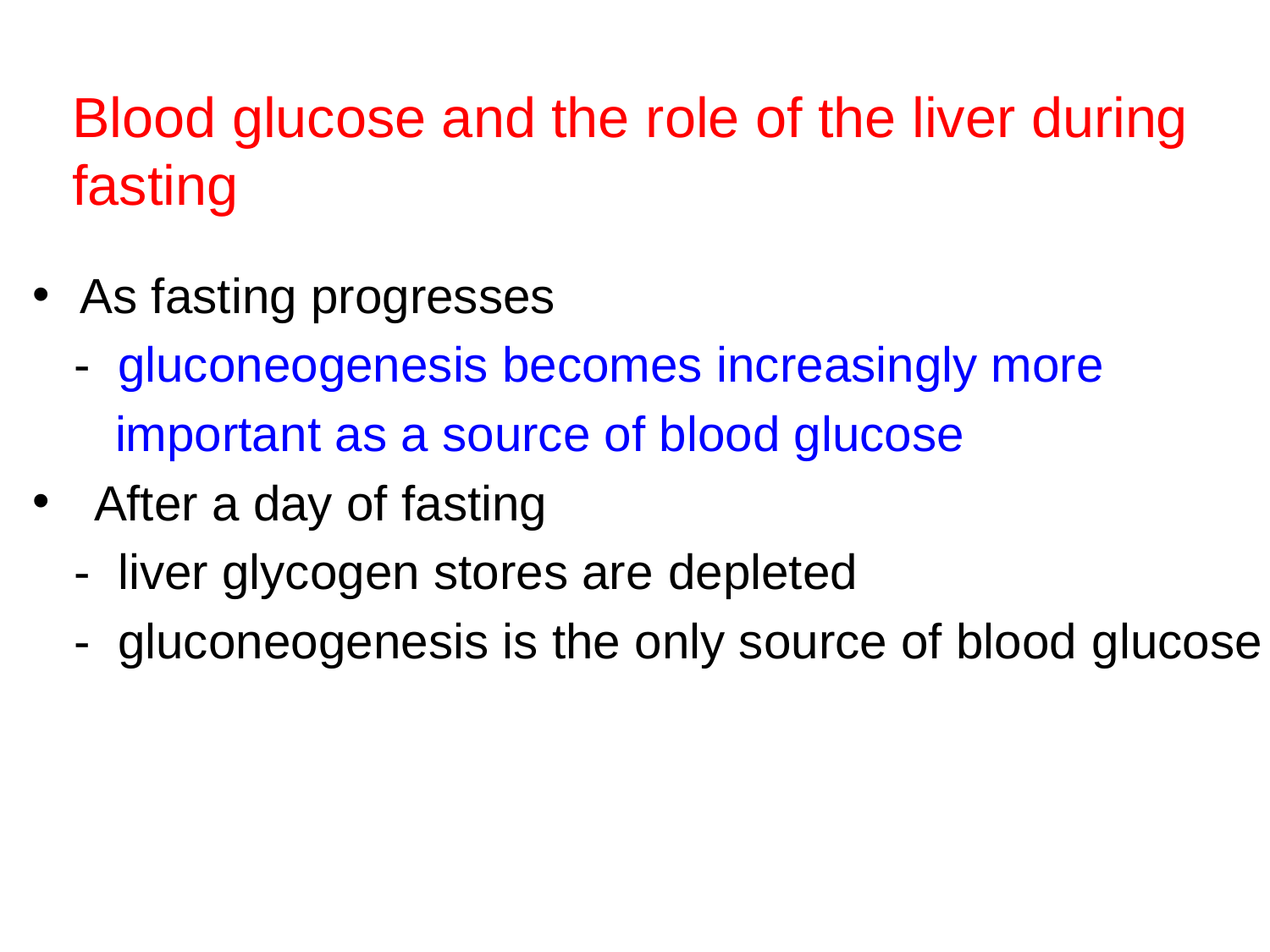

# Blood glucose and the role of the liver during fasting
As fasting progresses
   -  gluconeogenesis becomes increasingly more
      important as a source of blood glucose
 After a day of fasting
   -  liver glycogen stores are depleted
   -  gluconeogenesis is the only source of blood glucose